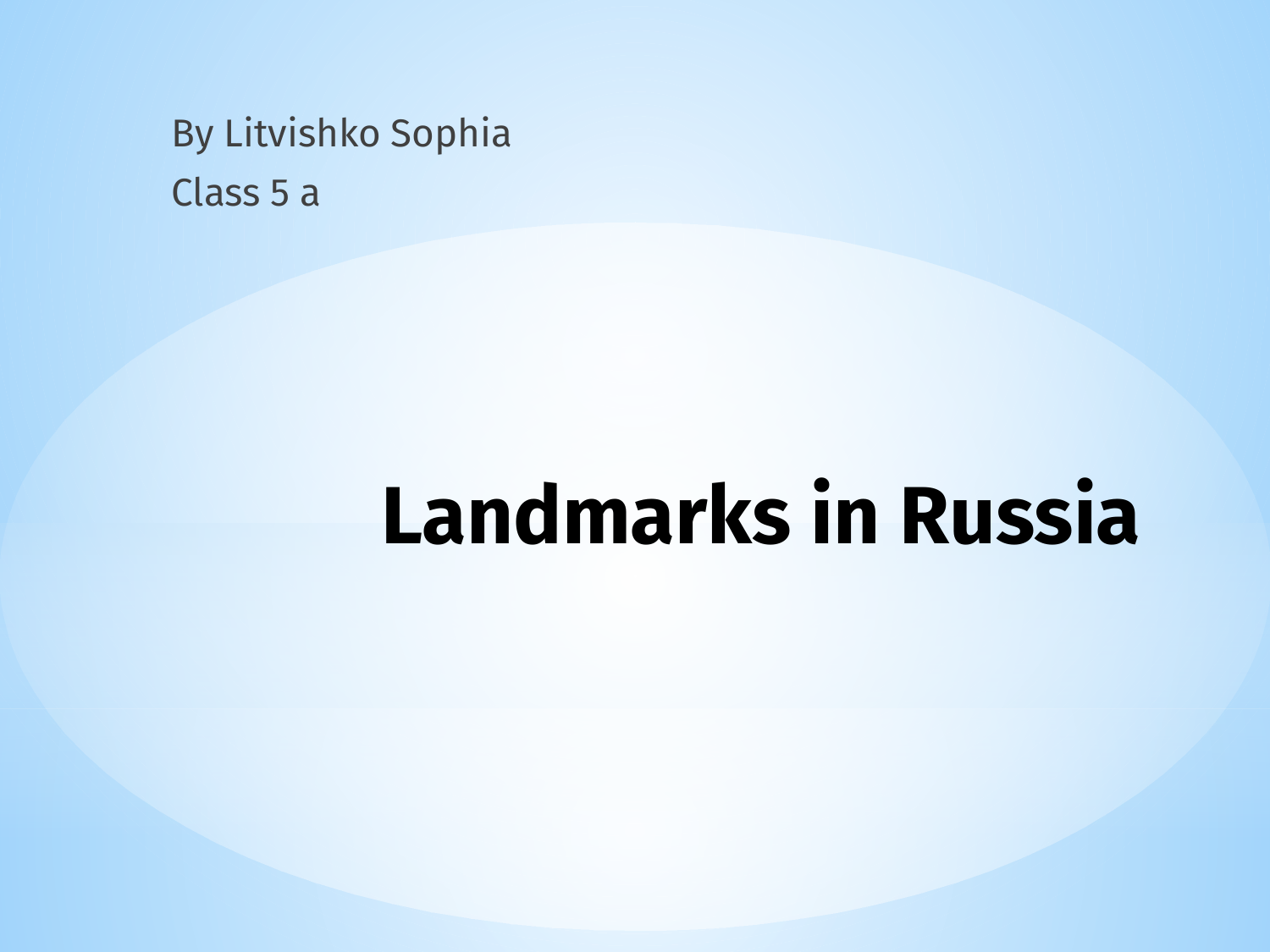

By Litvishko Sophia
Class 5 a
# Landmarks in Russia